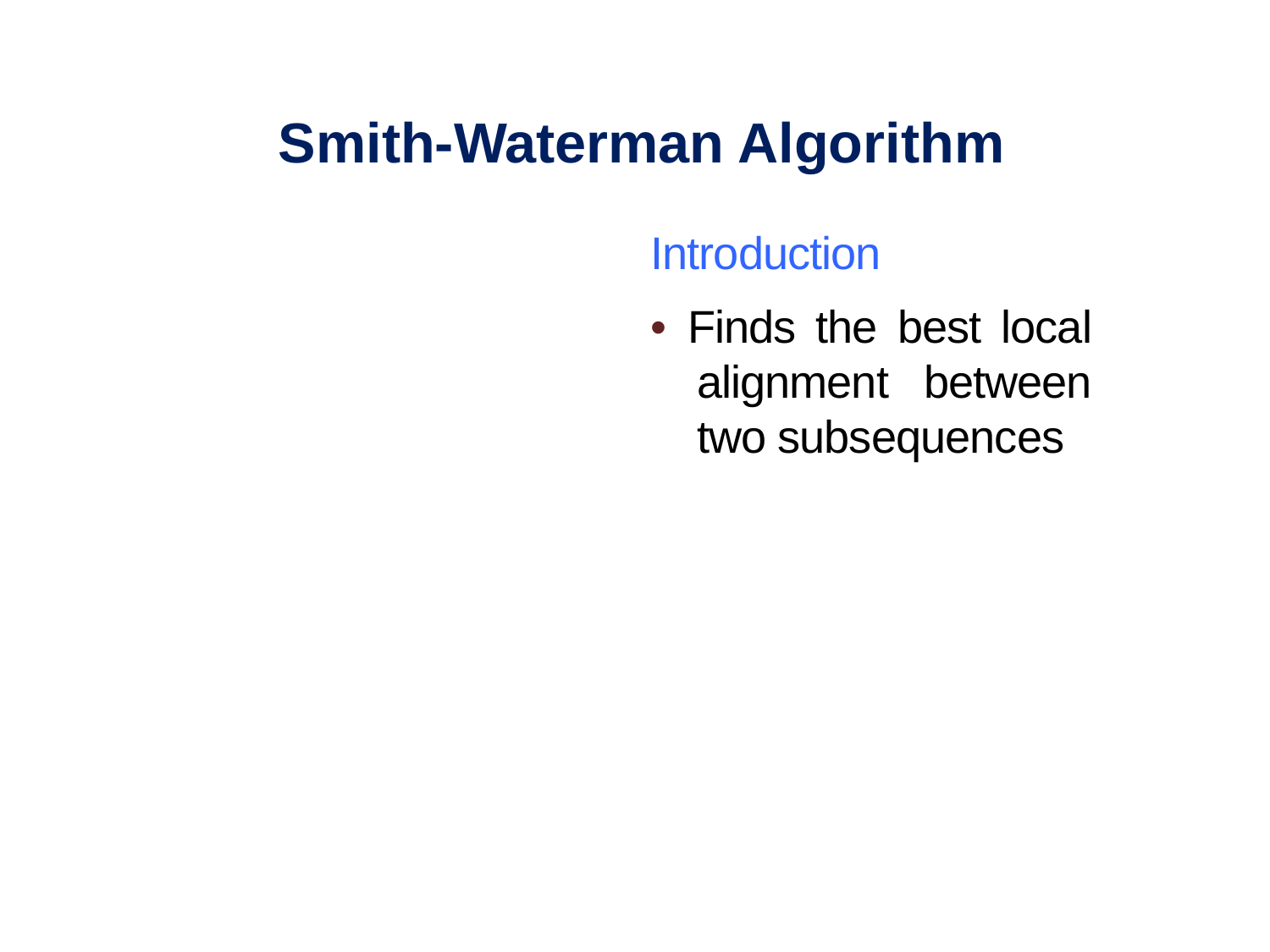

Smith-Waterman Algorithm
Introduction
• Finds the best local alignment between two subsequences